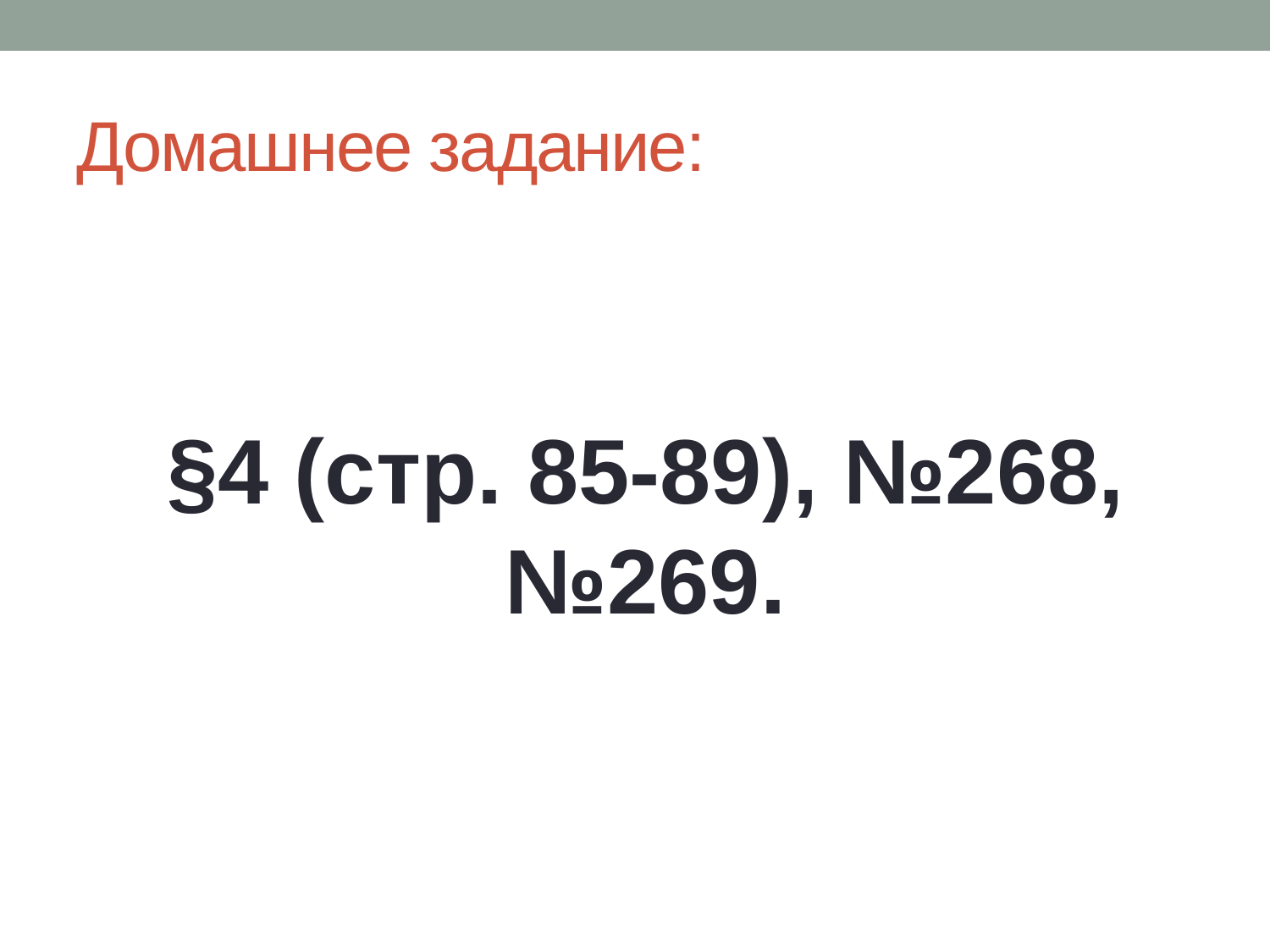

# Домашнее задание:
§4 (стр. 85-89), №268, №269.